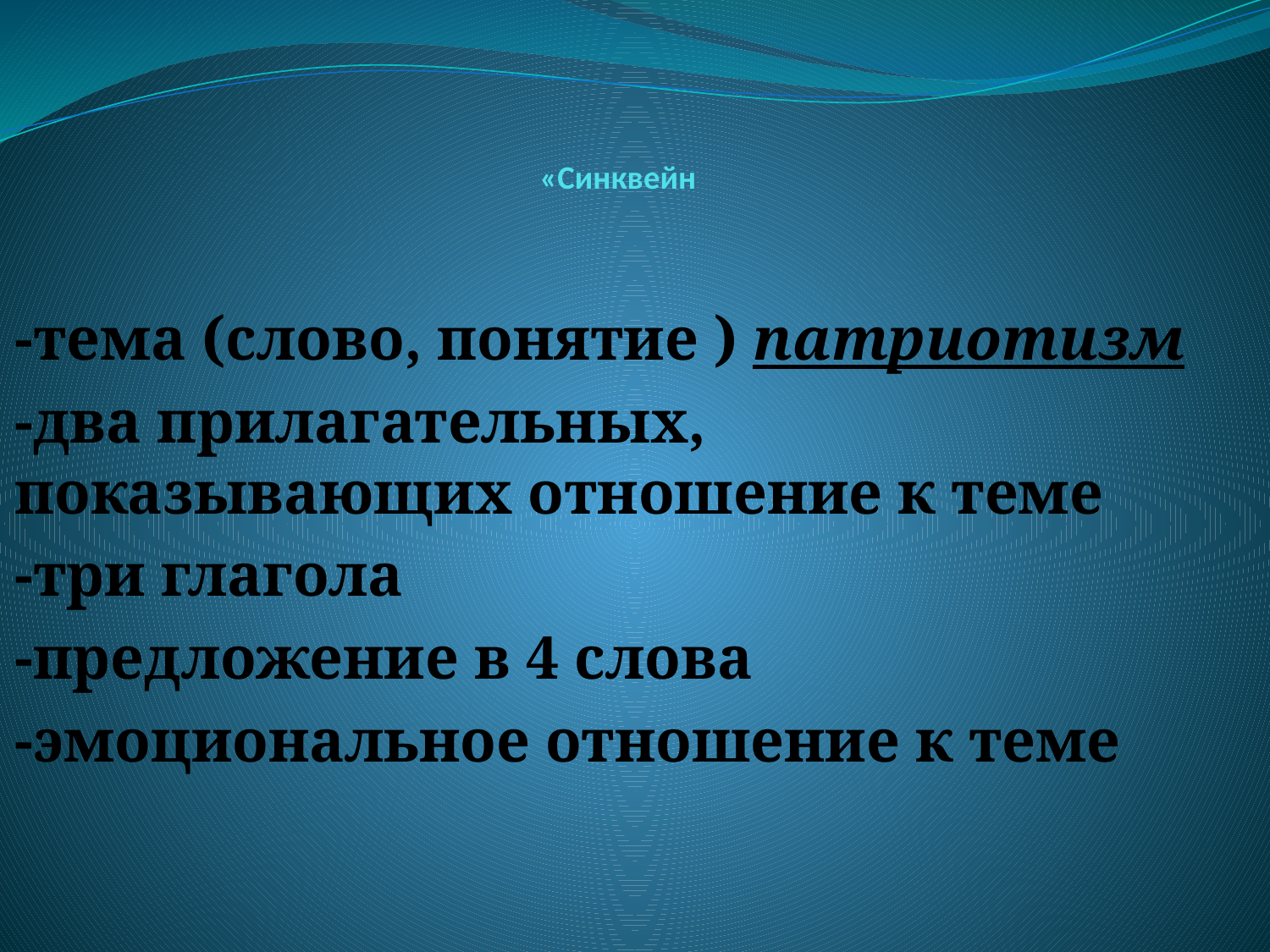

# «Синквейн

-тема (слово, понятие ) патриотизм
-два прилагательных, показывающих отношение к теме
-три глагола
-предложение в 4 слова
-эмоциональное отношение к теме